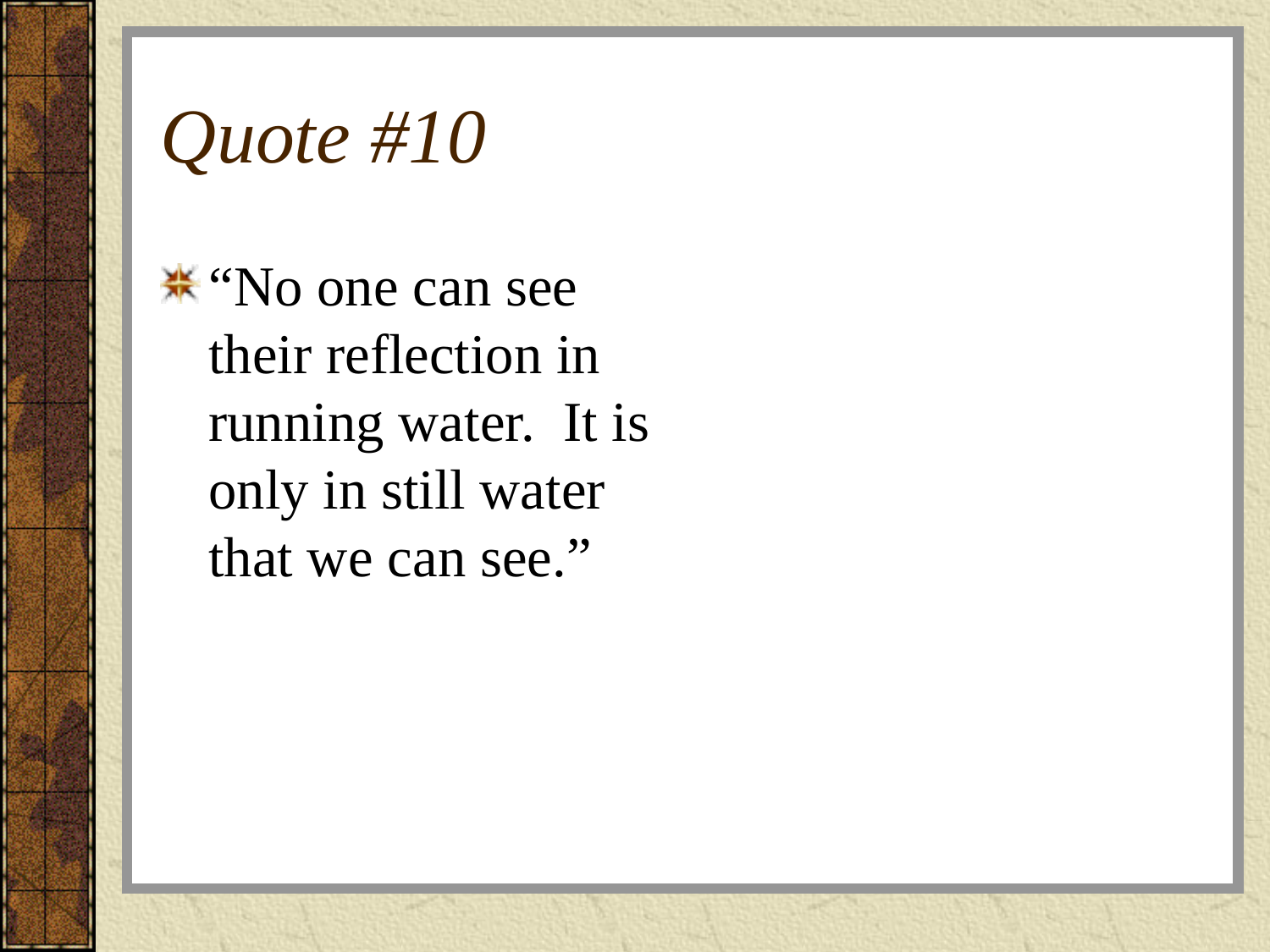

# Quote #10
“No one can see their reflection in running water.  It is only in still water that we can see.”